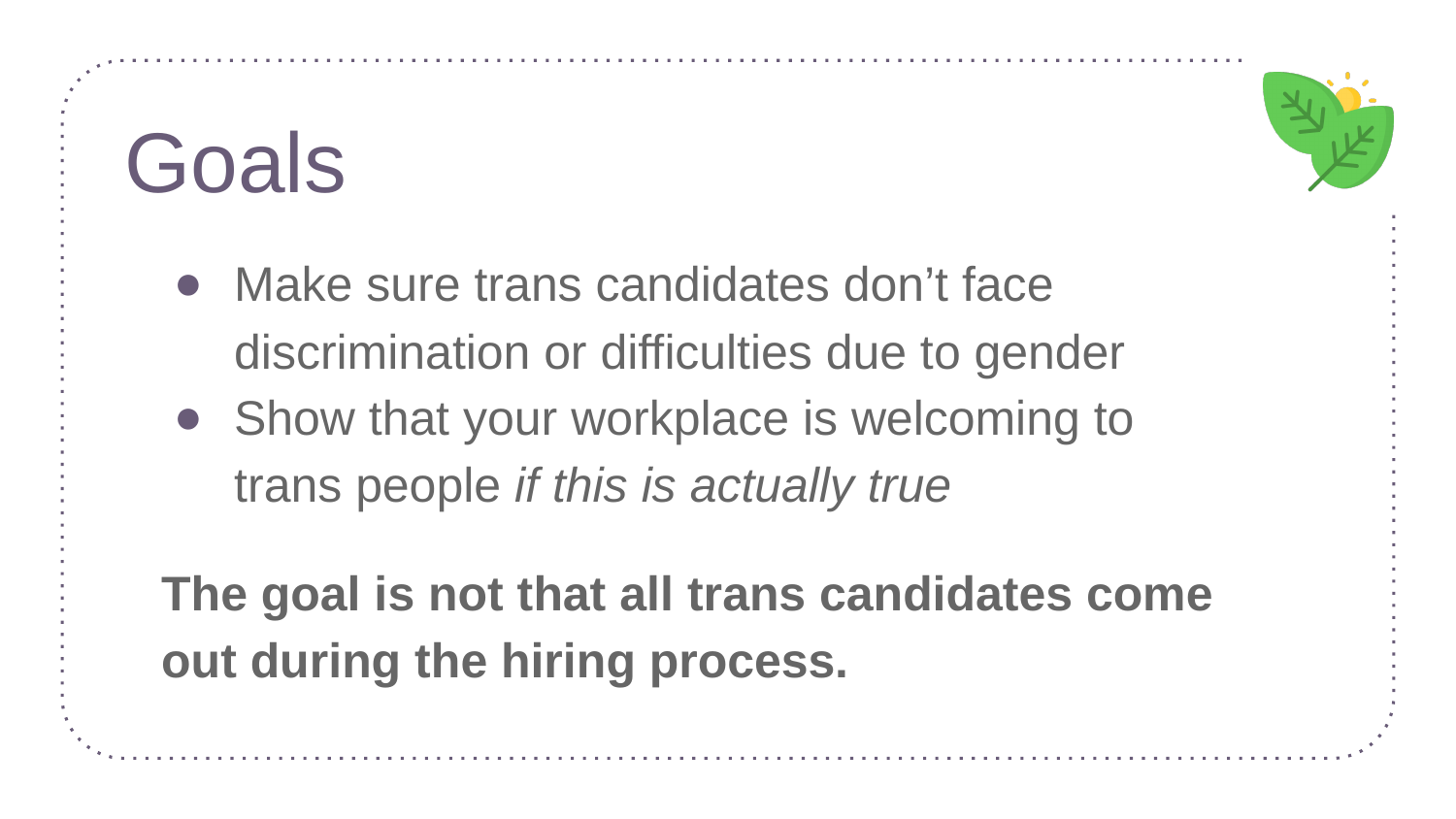

# Goals
Make sure trans candidates don’t face discrimination or difficulties due to gender
Show that your workplace is welcoming to trans people if this is actually true

The goal is not that all trans candidates come out during the hiring process.